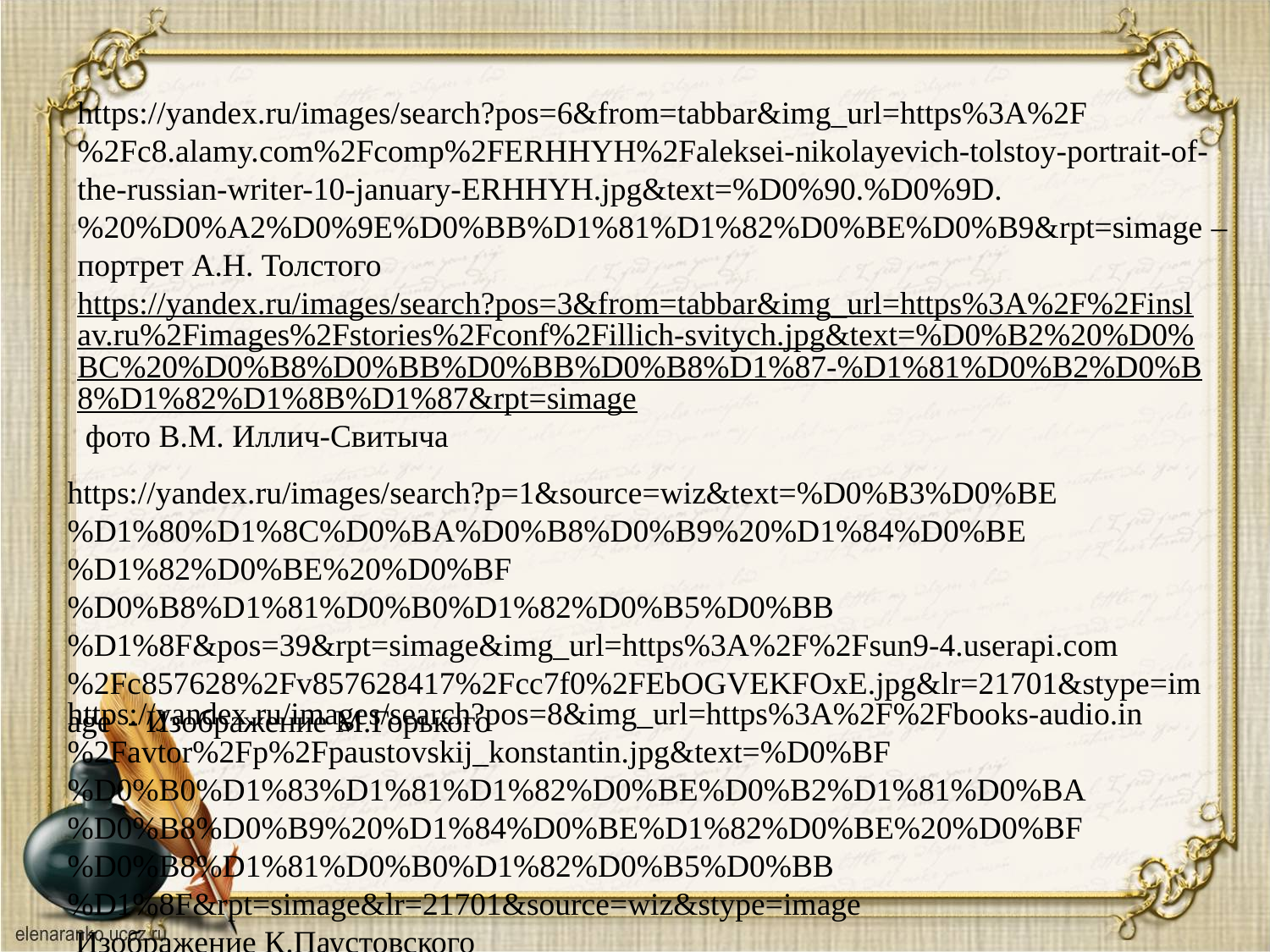

#
https://yandex.ru/images/search?pos=6&from=tabbar&img_url=https%3A%2F%2Fc8.alamy.com%2Fcomp%2FERHHYH%2Faleksei-nikolayevich-tolstoy-portrait-of-the-russian-writer-10-january-ERHHYH.jpg&text=%D0%90.%D0%9D.%20%D0%A2%D0%9E%D0%BB%D1%81%D1%82%D0%BE%D0%B9&rpt=simage – портрет А.Н. Толстого

https://yandex.ru/images/search?pos=3&from=tabbar&img_url=https%3A%2F%2Finslav.ru%2Fimages%2Fstories%2Fconf%2Fillich-svitych.jpg&text=%D0%B2%20%D0%BC%20%D0%B8%D0%BB%D0%BB%D0%B8%D1%87-%D1%81%D0%B2%D0%B8%D1%82%D1%8B%D1%87&rpt=simage фото В.М. Иллич-Свитыча

https://yandex.ru/images/search?p=1&source=wiz&text=%D0%B3%D0%BE%D1%80%D1%8C%D0%BA%D0%B8%D0%B9%20%D1%84%D0%BE%D1%82%D0%BE%20%D0%BF%D0%B8%D1%81%D0%B0%D1%82%D0%B5%D0%BB%D1%8F&pos=39&rpt=simage&img_url=https%3A%2F%2Fsun9-4.userapi.com%2Fc857628%2Fv857628417%2Fcc7f0%2FEbOGVEKFOxE.jpg&lr=21701&stype=image  - Изображение М.Горького

https://yandex.ru/images/search?pos=8&img_url=https%3A%2F%2Fbooks-audio.in%2Favtor%2Fp%2Fpaustovskij_konstantin.jpg&text=%D0%BF%D0%B0%D1%83%D1%81%D1%82%D0%BE%D0%B2%D1%81%D0%BA%D0%B8%D0%B9%20%D1%84%D0%BE%D1%82%D0%BE%20%D0%BF%D0%B8%D1%81%D0%B0%D1%82%D0%B5%D0%BB%D1%8F&rpt=simage&lr=21701&source=wiz&stype=image
 Изображение К.Паустовского